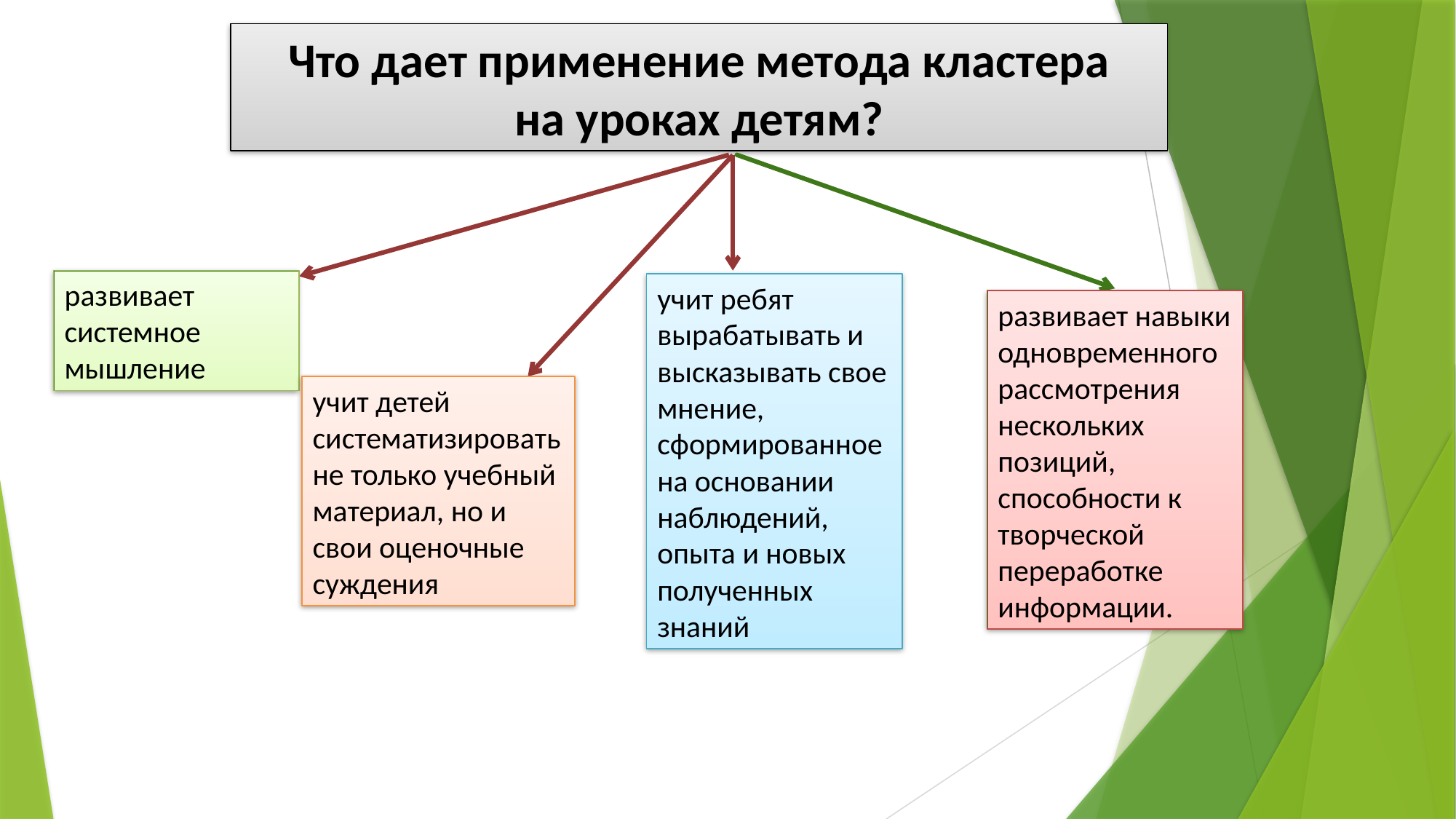

Что дает применение метода кластера
 на уроках детям?
развивает системное мышление
учит ребят вырабатывать и высказывать свое мнение, сформированное на основании наблюдений, опыта и новых полученных знаний
развивает навыки одновременного рассмотрения нескольких позиций, способности к творческой переработке информации.
учит детей систематизировать не только учебный материал, но и свои оценочные суждения